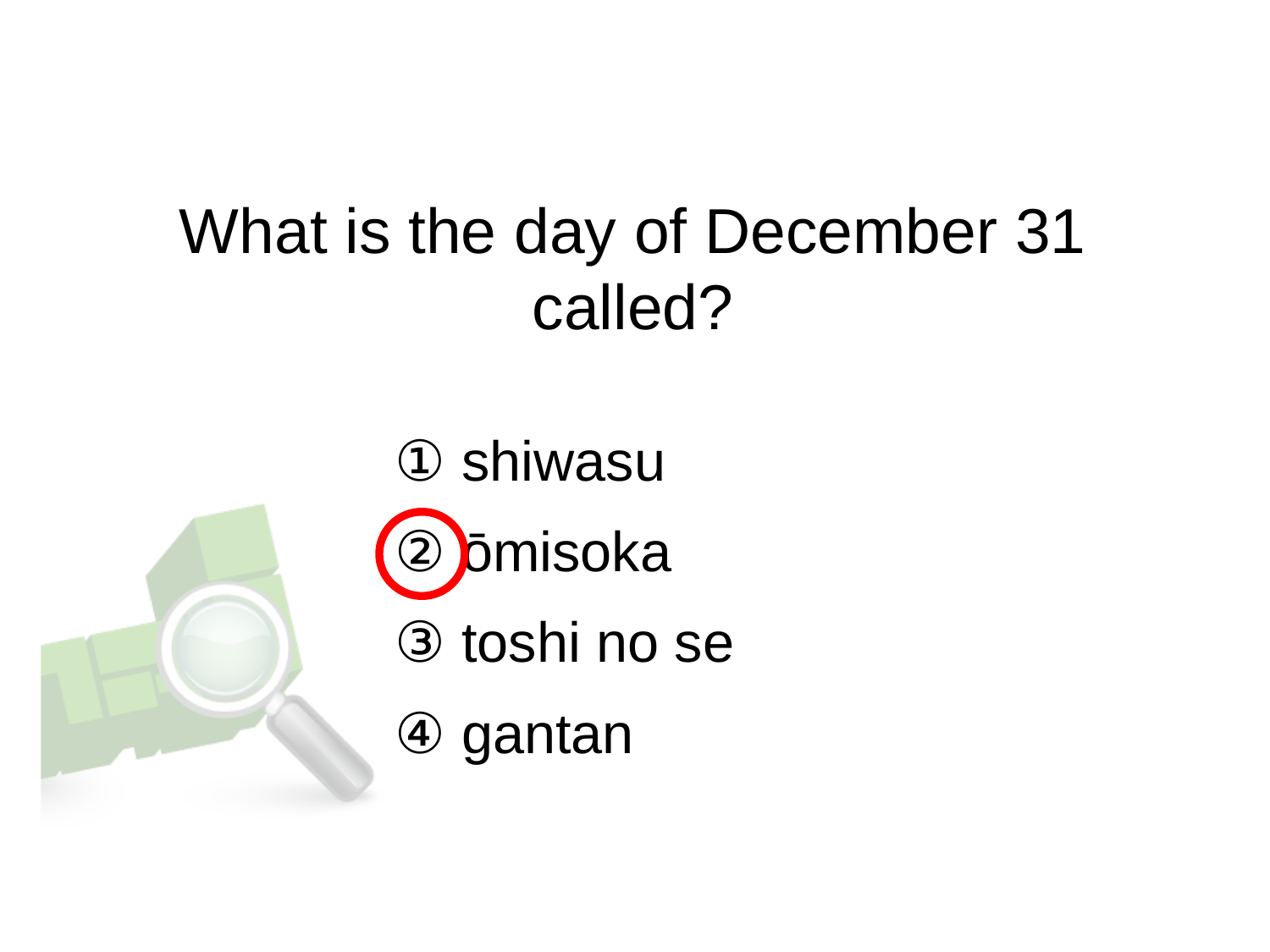

# What is the day of December 31 called?
① shiwasu
② ōmisoka
③ toshi no se
④ gantan